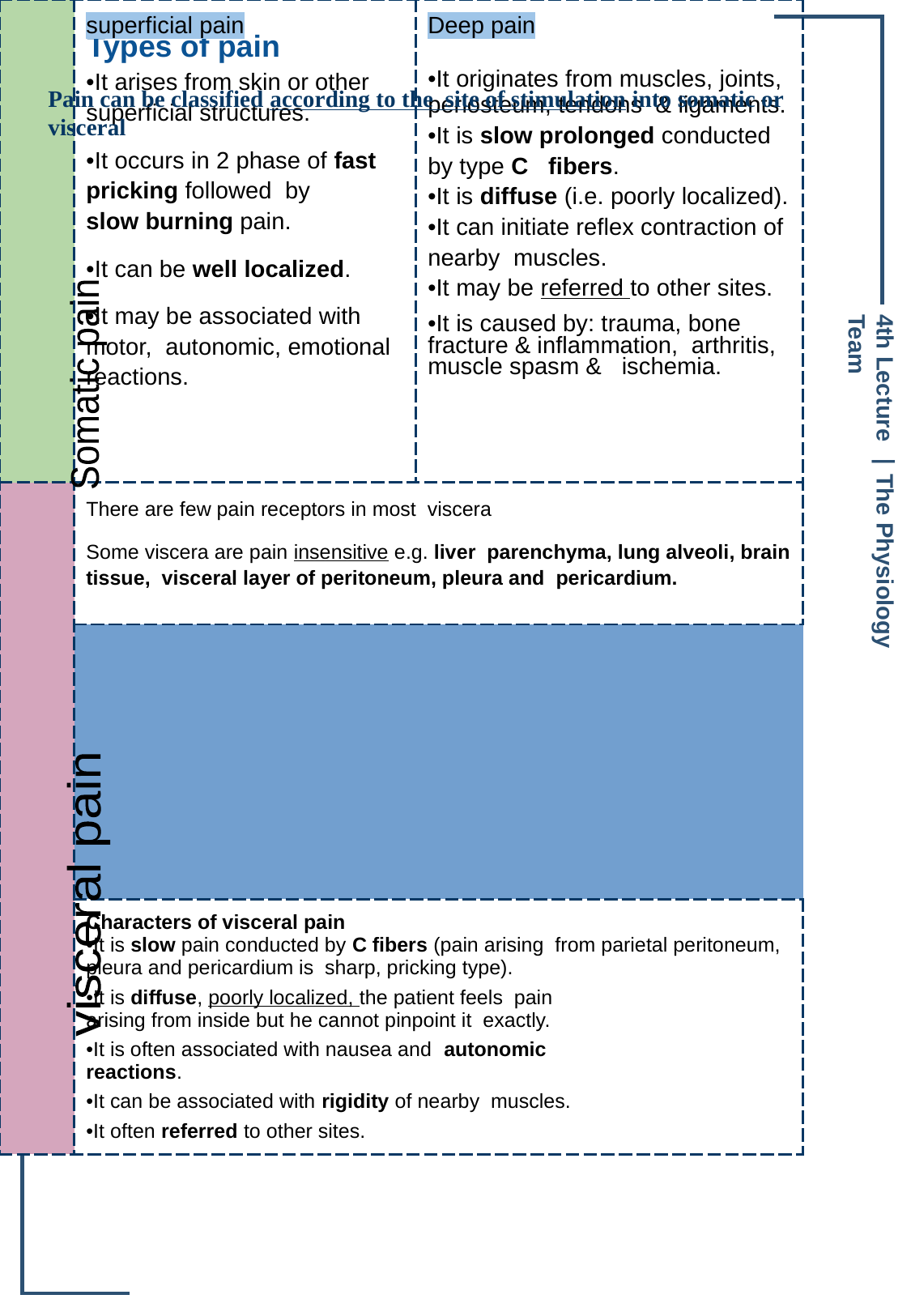

Types of pain
Pain can be classified according to the  site of stimulation into somatic or visceral
|  | superficial pain •It arises from skin or other superficial structures. •It occurs in 2 phase of fast pricking followed by slow burning pain. •It can be well localized. •It may be associated with motor, autonomic, emotional reactions. | Deep pain •It originates from muscles, joints, periosteum, tendons & ligaments. •It is slow prolonged conducted by type C fibers. •It is diffuse (i.e. poorly localized). •It can initiate reflex contraction of nearby muscles. •It may be referred to other sites. •It is caused by: trauma, bone fracture & inflammation, arthritis, muscle spasm & ischemia. |  |
| --- | --- | --- | --- |
|  | There are few pain receptors in most viscera Some viscera are pain insensitive e.g. liver parenchyma, lung alveoli, brain tissue, visceral layer of peritoneum, pleura and pericardium. |  |  |
|  |  |  |  |
|  | Characters of visceral pain •It is slow pain conducted by C fibers (pain arising from parietal peritoneum, pleura and pericardium is sharp, pricking type). •It is diffuse, poorly localized, the patient feels pain arising from inside but he cannot pinpoint it exactly. •It is often associated with nausea and autonomic reactions. •It can be associated with rigidity of nearby muscles. •It often referred to other sites. |  |  |
|  | Causes of visceral pain 1-Distension of a hollow organs 2-Inflammation of an organ.3-Ischemia e.g. pain due to myocardial ischemia. N.B: Cutting, crushing are not painful when applied to viscera because the pain fibers are scanty, so whenever you cut , you will involve just few fibers. In contrasts, inflammation of viscera will cause distention of its wall that will involves broad pain fibers. |  |  |
Somatic pain
4th Lecture  ∣ The Physiology Team
visceral pain